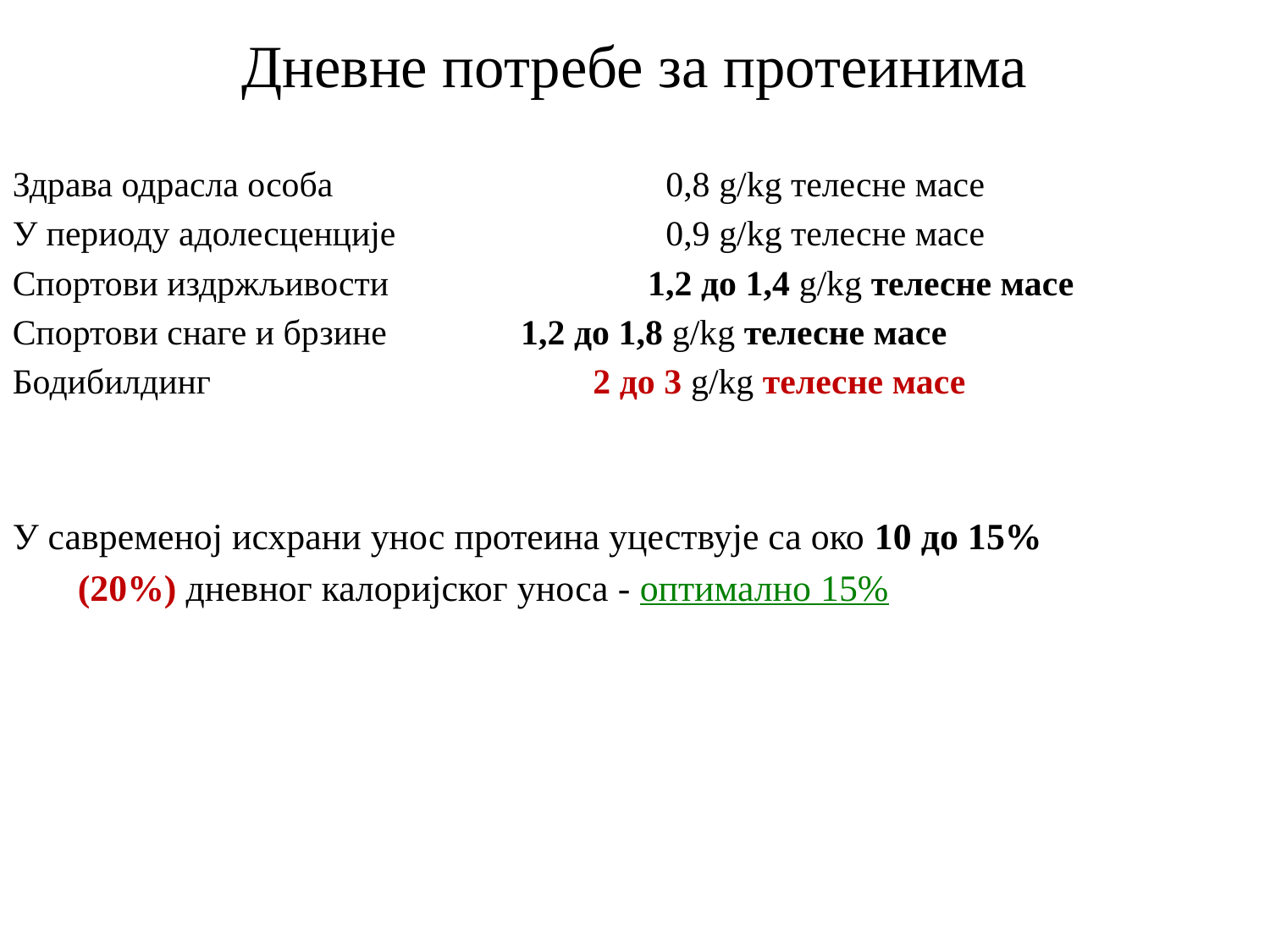

Дневне потребе за протеинима

Здрава одрасла особа           	 	         0,8 g/kg телесне масе
У периоду адолесценције      		         0,9 g/kg телесне масе
Спортови издржљивости          	       1,2 до 1,4 g/kg телесне масе
Спортови снаге и брзине     	       1,2 до 1,8 g/kg телесне масе
Бодибилдинг                                           2 до 3 g/kg телесне масе

У савременој исхрани унос протеина уцествује са око 10 до 15%
	(20%) дневног калоријског уноса - оптимално 15%